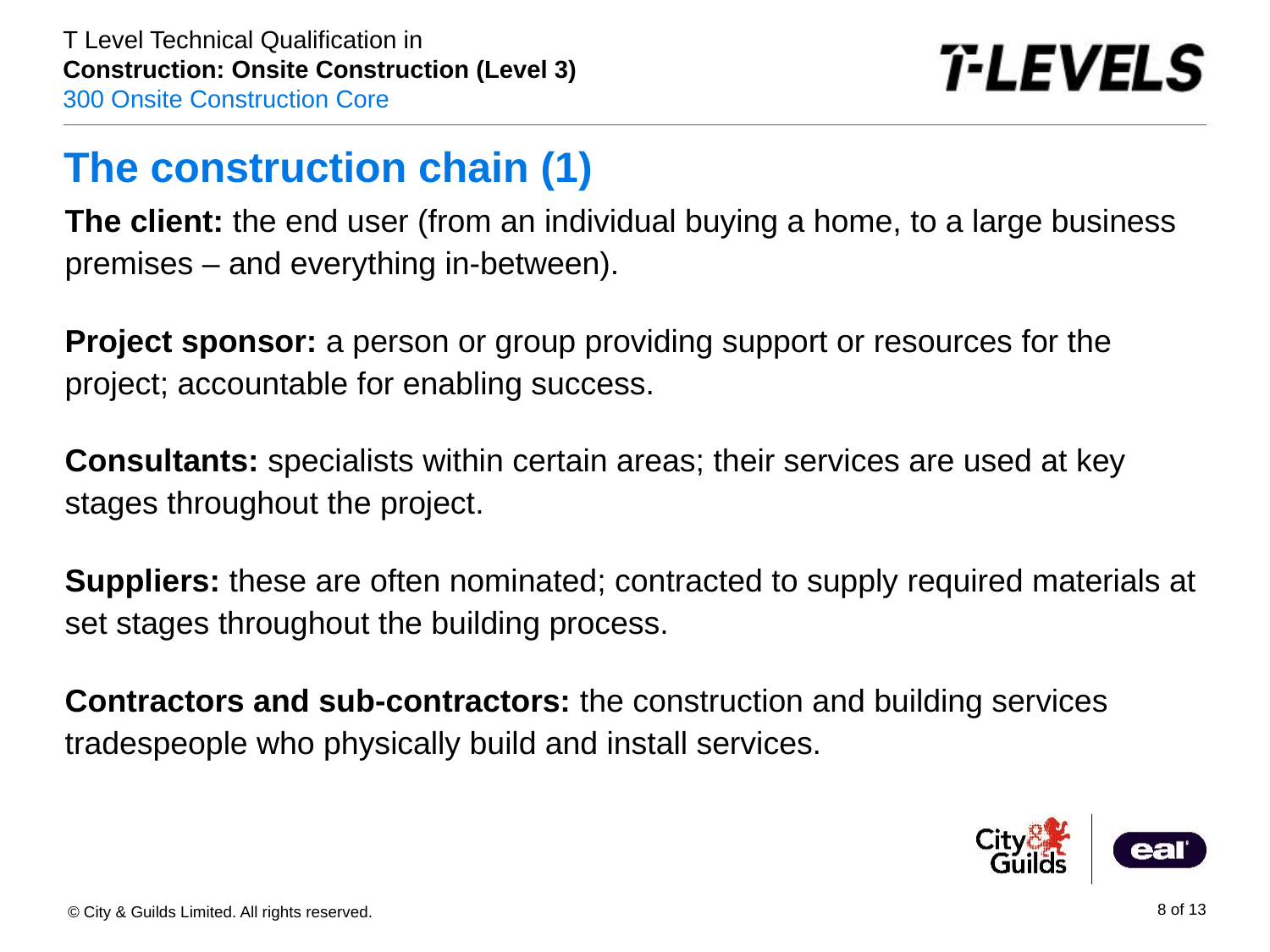

# The construction chain (1)
The client: the end user (from an individual buying a home, to a large business premises – and everything in-between).
Project sponsor: a person or group providing support or resources for the project; accountable for enabling success.
Consultants: specialists within certain areas; their services are used at key stages throughout the project.
Suppliers: these are often nominated; contracted to supply required materials at set stages throughout the building process.
Contractors and sub-contractors: the construction and building services tradespeople who physically build and install services.